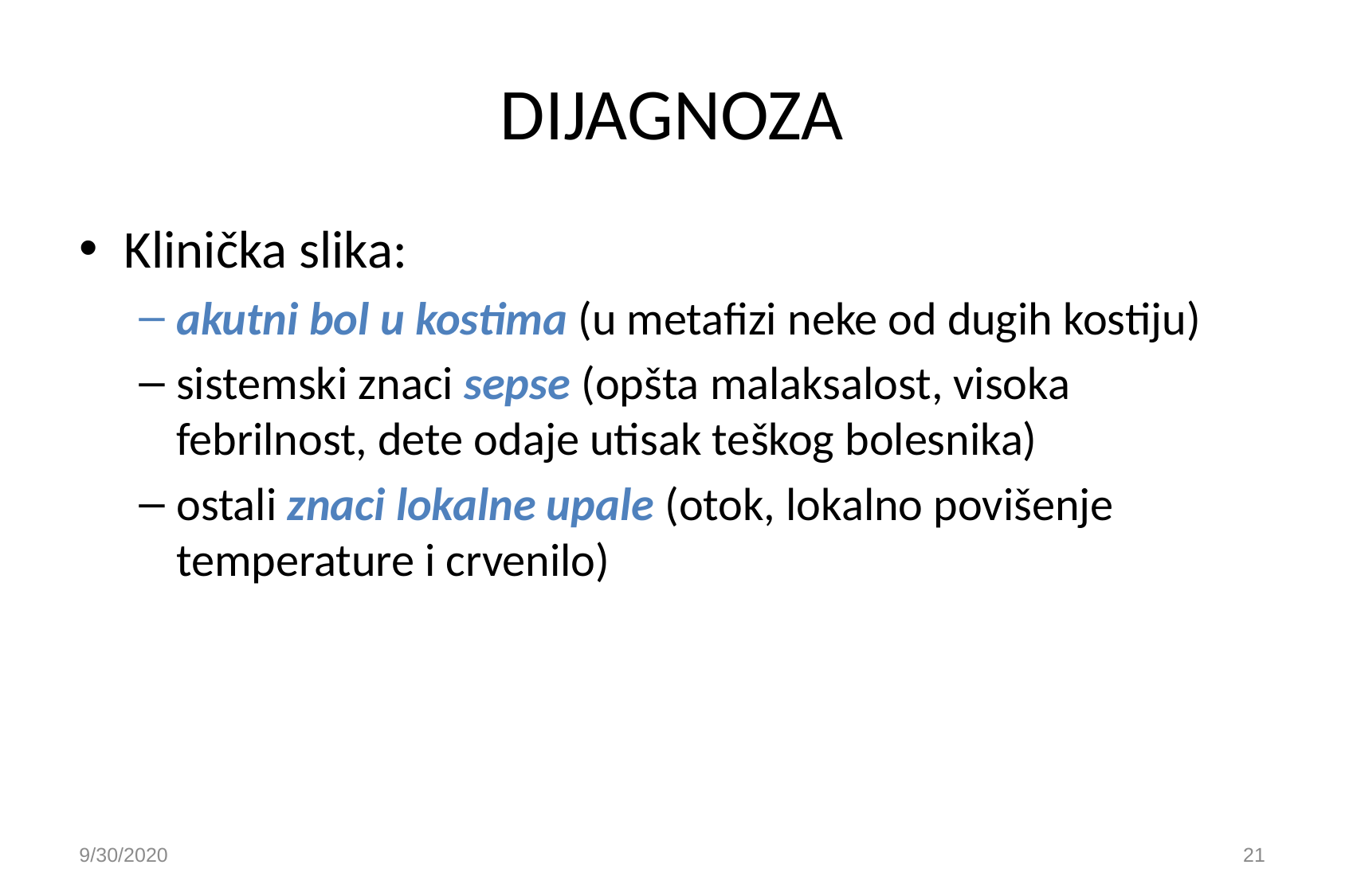

# DIJAGNOZA
Klinička slika:
akutni bol u kostima (u metafizi neke od dugih kostiju)
sistemski znaci sepse (opšta malaksalost, visoka febrilnost, dete odaje utisak teškog bolesnika)
ostali znaci lokalne upale (otok, lokalno povišenje temperature i crvenilo)
9/30/2020
21